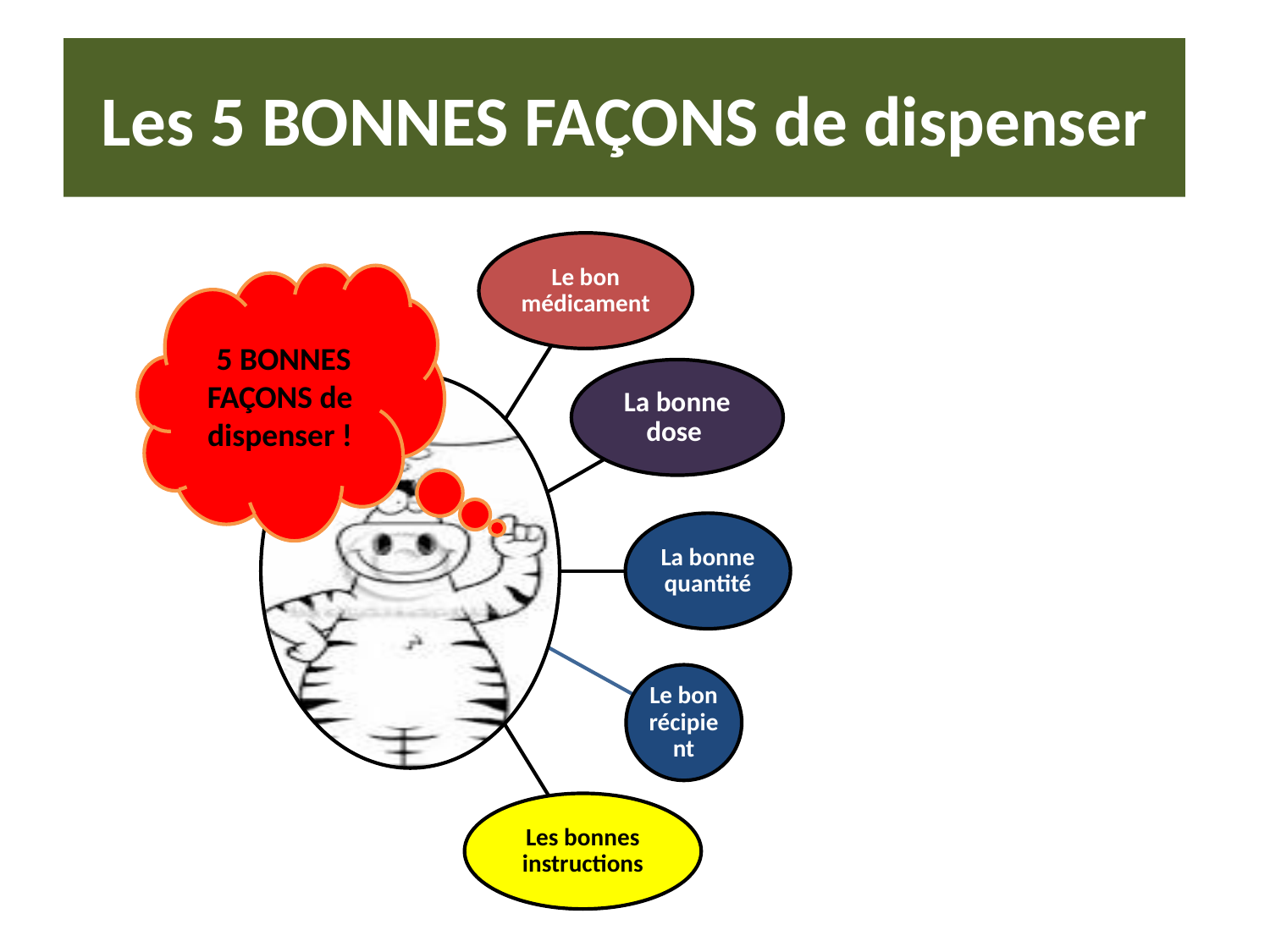

# Les 5 BONNES FAÇONS de dispenser
Le bon médicament
La bonne dose
La bonne quantité
Le bon récipient
Les bonnes instructions

 5 BONNES FAÇONS de dispenser !